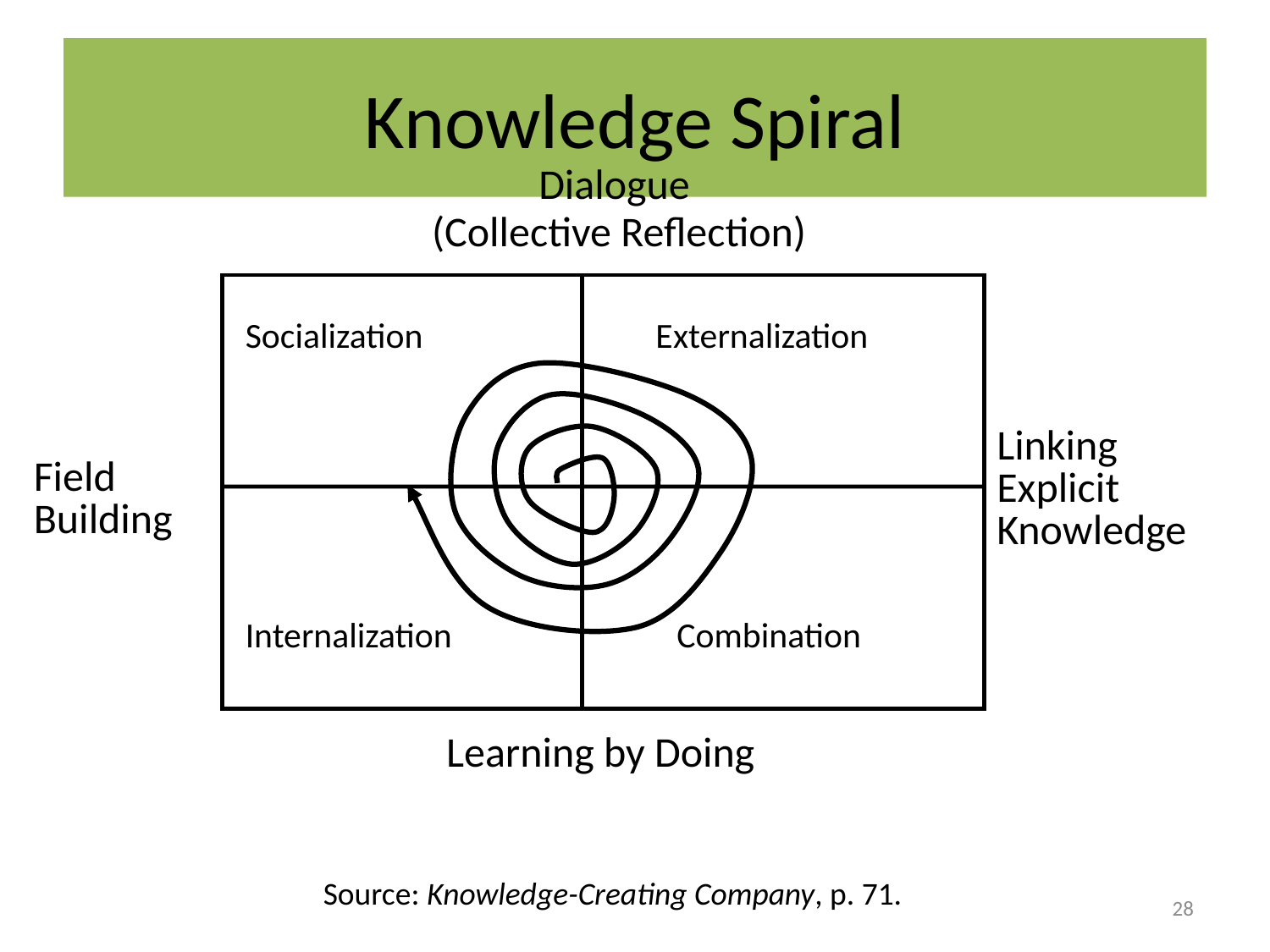

# Knowledge Spiral
Dialogue
(Collective Reflection)

Socialization                             Externalization

Internalization                            Combination

Linking
Explicit
Knowledge
Field
Building

Learning by Doing
Source: Knowledge-Creating Company, p. 71.
28